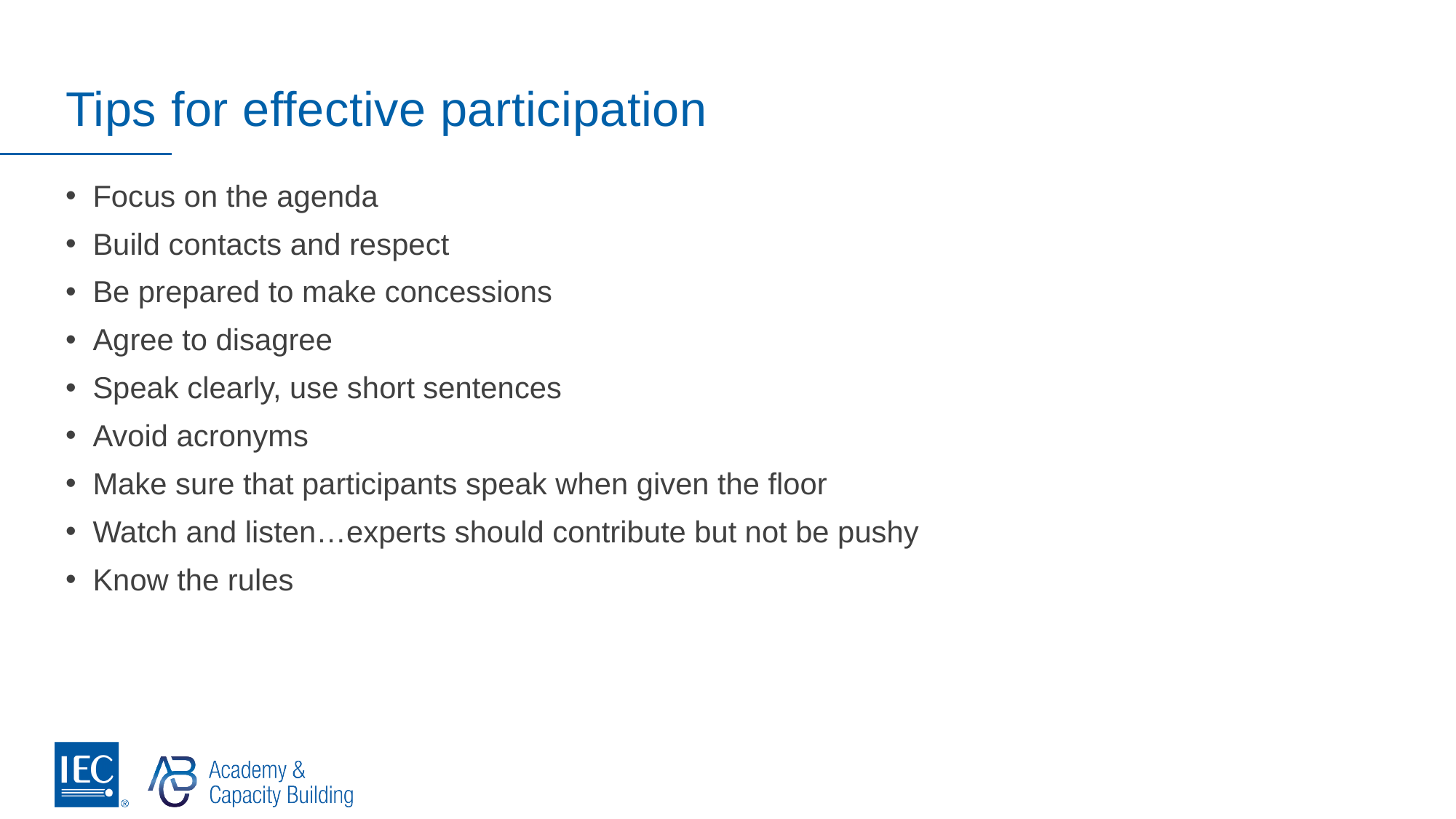

# Tips for effective participation
Focus on the agenda
Build contacts and respect
Be prepared to make concessions
Agree to disagree
Speak clearly, use short sentences
Avoid acronyms
Make sure that participants speak when given the floor
Watch and listen…experts should contribute but not be pushy
Know the rules